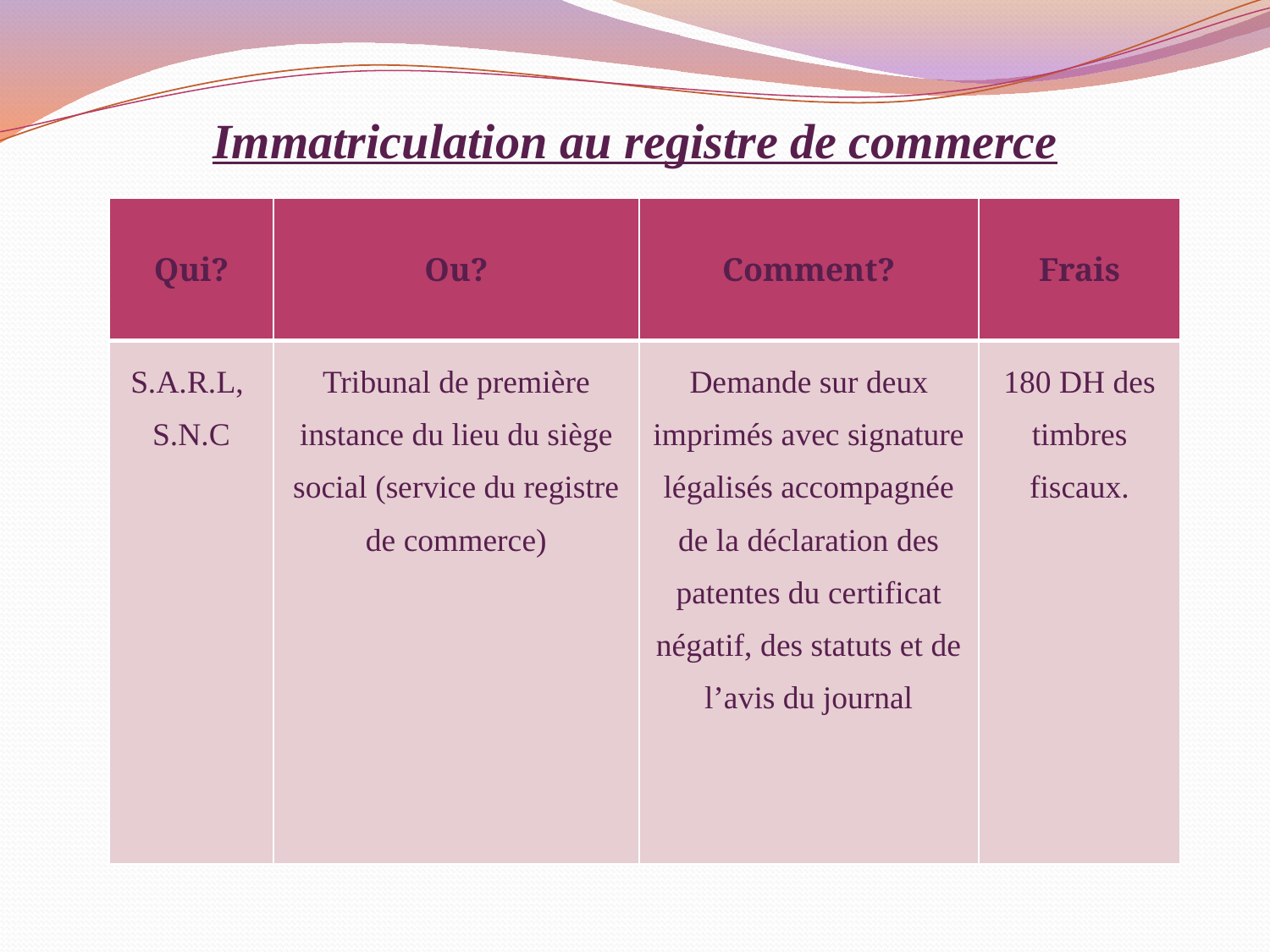

# Immatriculation au registre de commerce
| Qui? | Ou? | Comment? | Frais |
| --- | --- | --- | --- |
| S.A.R.L, S.N.C | Tribunal de première instance du lieu du siège social (service du registre de commerce) | Demande sur deux imprimés avec signature légalisés accompagnée de la déclaration des patentes du certificat négatif, des statuts et de l’avis du journal | 180 DH des timbres fiscaux. |